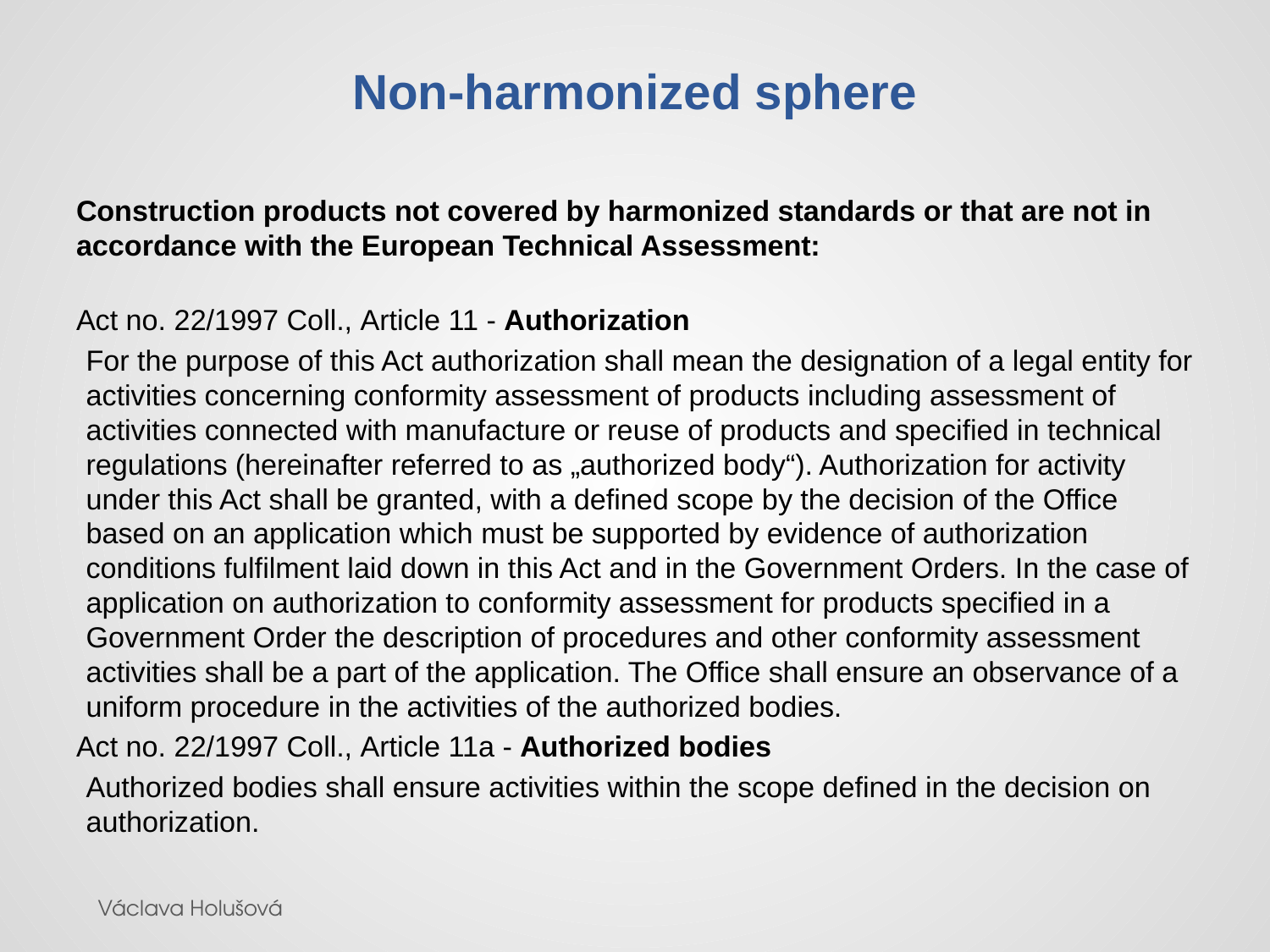

# Non-harmonized sphere
Construction products not covered by harmonized standards or that are not in accordance with the European Technical Assessment:

Act no. 22/1997 Coll., Article 11 - Authorization
For the purpose of this Act authorization shall mean the designation of a legal entity for activities concerning conformity assessment of products including assessment of activities connected with manufacture or reuse of products and specified in technical regulations (hereinafter referred to as „authorized body“). Authorization for activity under this Act shall be granted, with a defined scope by the decision of the Office based on an application which must be supported by evidence of authorization conditions fulfilment laid down in this Act and in the Government Orders. In the case of application on authorization to conformity assessment for products specified in a Government Order the description of procedures and other conformity assessment activities shall be a part of the application. The Office shall ensure an observance of a uniform procedure in the activities of the authorized bodies.
Act no. 22/1997 Coll., Article 11a - Authorized bodies
Authorized bodies shall ensure activities within the scope defined in the decision on authorization.

Václava Holušová